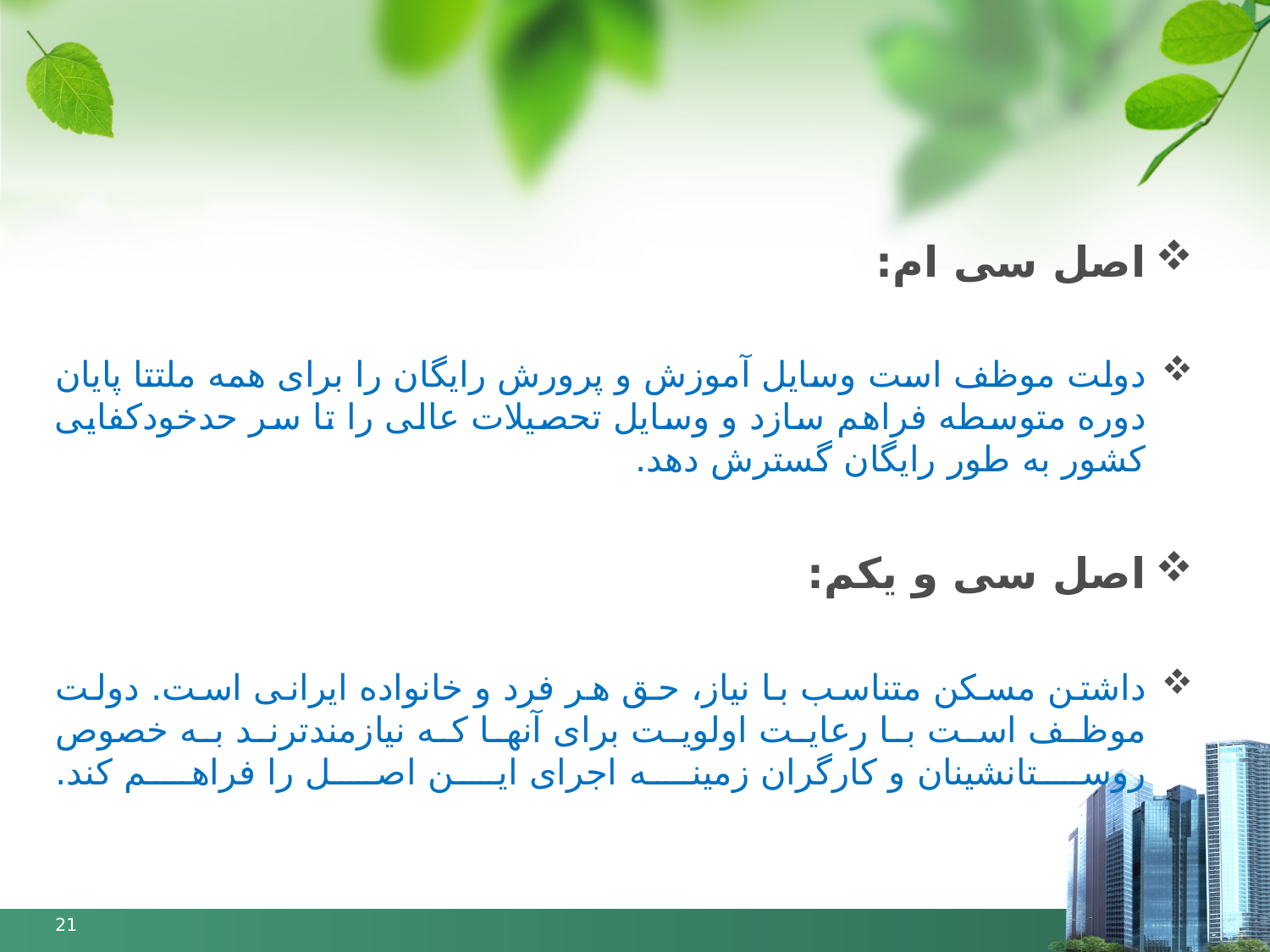

اصل‏ سی ام:

دولت‏ موظف‏ است‏ وسایل‏ آموزش‏ و پرورش‏ رایگان‏ را برای‏ همه‏ ملت‏تا پایان‏ دوره‏ متوسطه‏ فراهم‏ سازد و وسایل‏ تحصیلات‏ عالی‏ را تا سر حدخودکفایی‏ کشور به‏ طور رایگان‏ گسترش‏ دهد.

اصل‏ سی و یکم:

داشتن‏ مسکن‏ متناسب‏ با نیاز، حق‏ هر فرد و خانواده‏ ایرانی‏ است‏. دولت‏ موظف‏ است‏ با رعایت‏ اولویت‏ برای‏ آنها که‏ نیازمندترند به‏ خصوص‏ روستانشینان‏ و کارگران‏ زمینه‏ اجرای‏ این‏ اصل‏ را فراهم‏ کند.
21